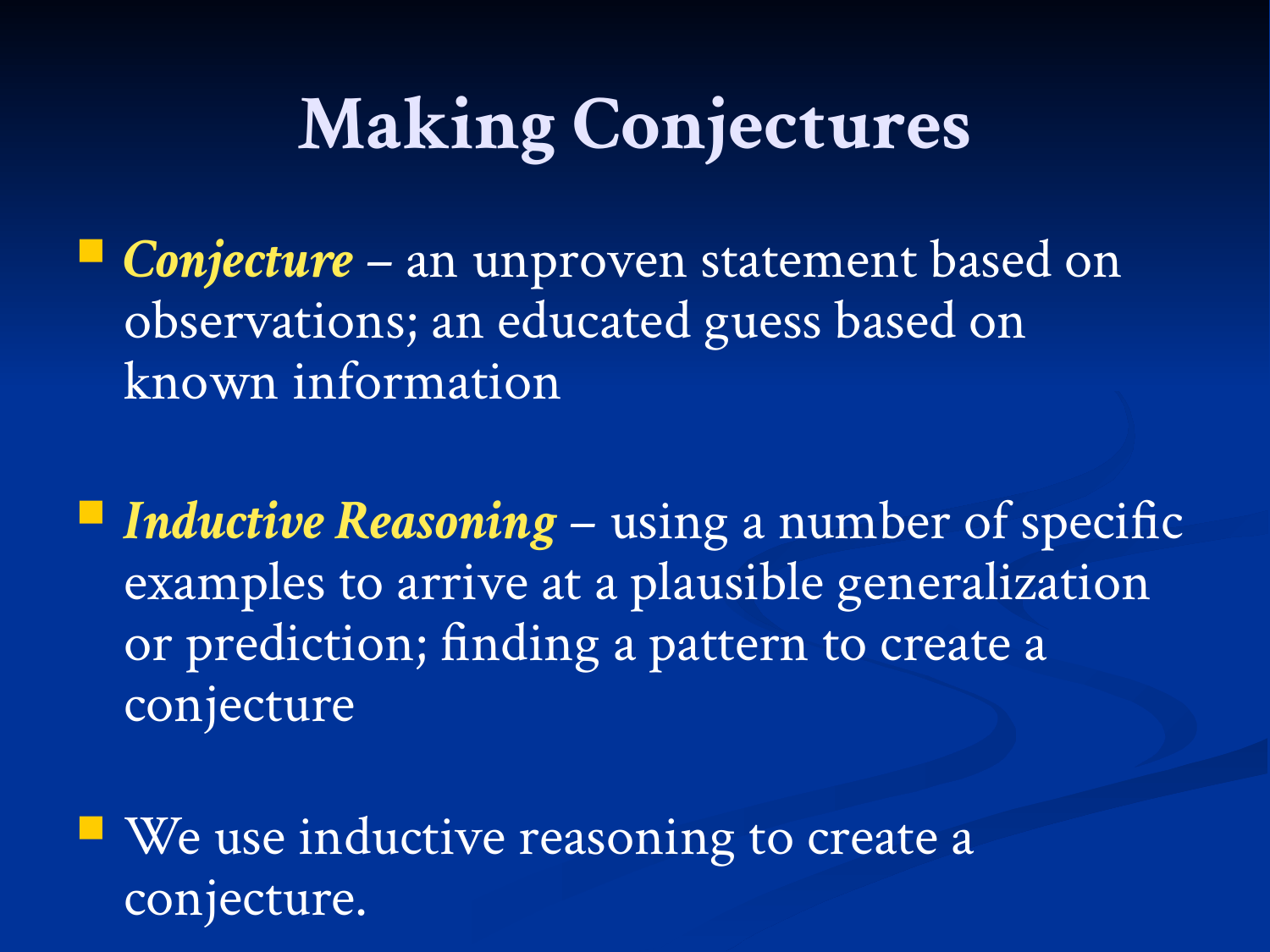

# Making Conjectures
Conjecture – an unproven statement based on observations; an educated guess based on known information
Inductive Reasoning – using a number of specific examples to arrive at a plausible generalization or prediction; finding a pattern to create a conjecture
We use inductive reasoning to create a conjecture.